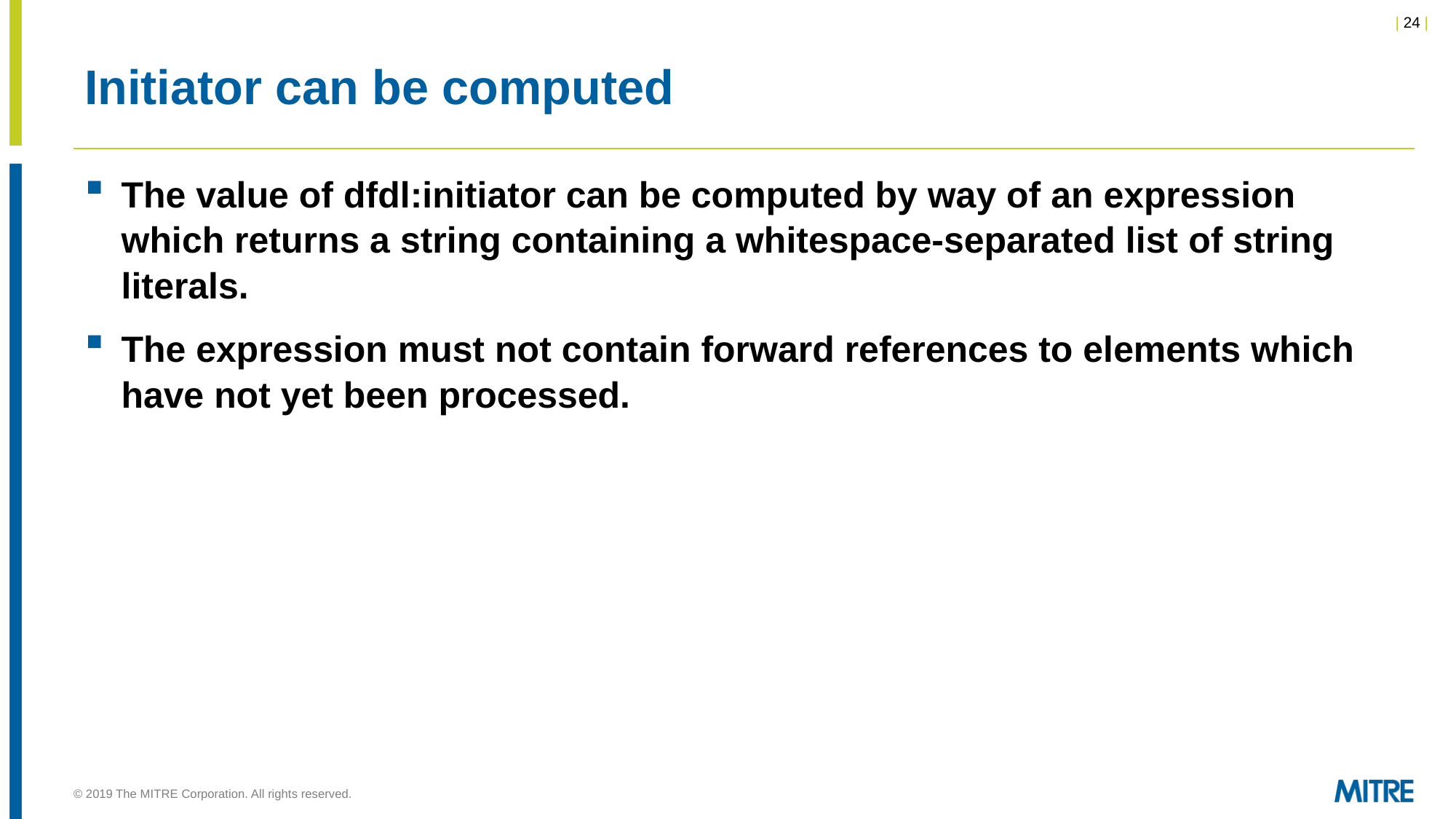

# Initiator can be computed
The value of dfdl:initiator can be computed by way of an expression which returns a string containing a whitespace-separated list of string literals.
The expression must not contain forward references to elements which have not yet been processed.

© 2019 The MITRE Corporation. All rights reserved.